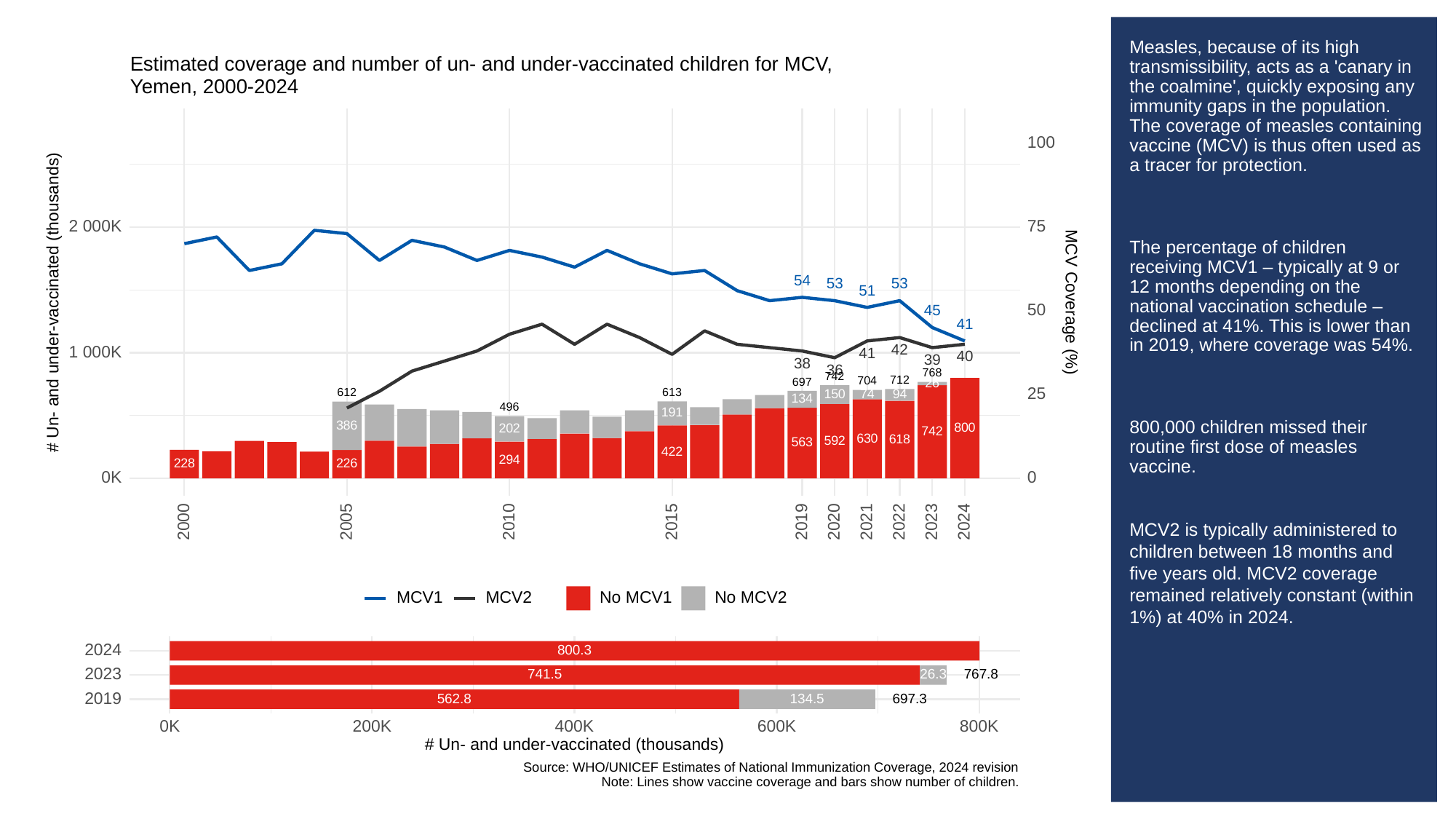

# Measles, because of its high transmissibility, acts as a 'canary in the coalmine', quickly exposing any immunity gaps in the population. The coverage of measles containing vaccine (MCV) is thus often used as a tracer for protection.

The percentage of children receiving MCV1 – typically at 9 or 12 months depending on the national vaccination schedule – declined at 41%. This is lower than in 2019, where coverage was 54%.

800,000 children missed their routine first dose of measles vaccine.

MCV2 is typically administered to children between 18 months and five years old. MCV2 coverage remained relatively constant (within 1%) at 40% in 2024.

Estimated coverage and number of un- and under-vaccinated children for MCV,
Yemen, 2000-2024

100

2 000K
75

54
53
53
51

# Un- and under-vaccinated (thousands)
MCV Coverage (%)
50
45
41

42
1 000K
41
40

39
38
36
768
742
712
704

697
26

25
613
612

150
74

94

134

496

191

386
800
202

742

630
618
592

563

422

294
228
226
0K
0

2023
2000
2005
2010
2015
2019
2020
2021
2022
2024

MCV1
MCV2
No MCV1
No MCV2

2024
800.3

2023
26.3
741.5
767.8

2019
134.5
697.3
562.8

0K
200K
400K
600K
800K
# Un- and under-vaccinated (thousands)
Source: WHO/UNICEF Estimates of National Immunization Coverage, 2024 revision
Note: Lines show vaccine coverage and bars show number of children.